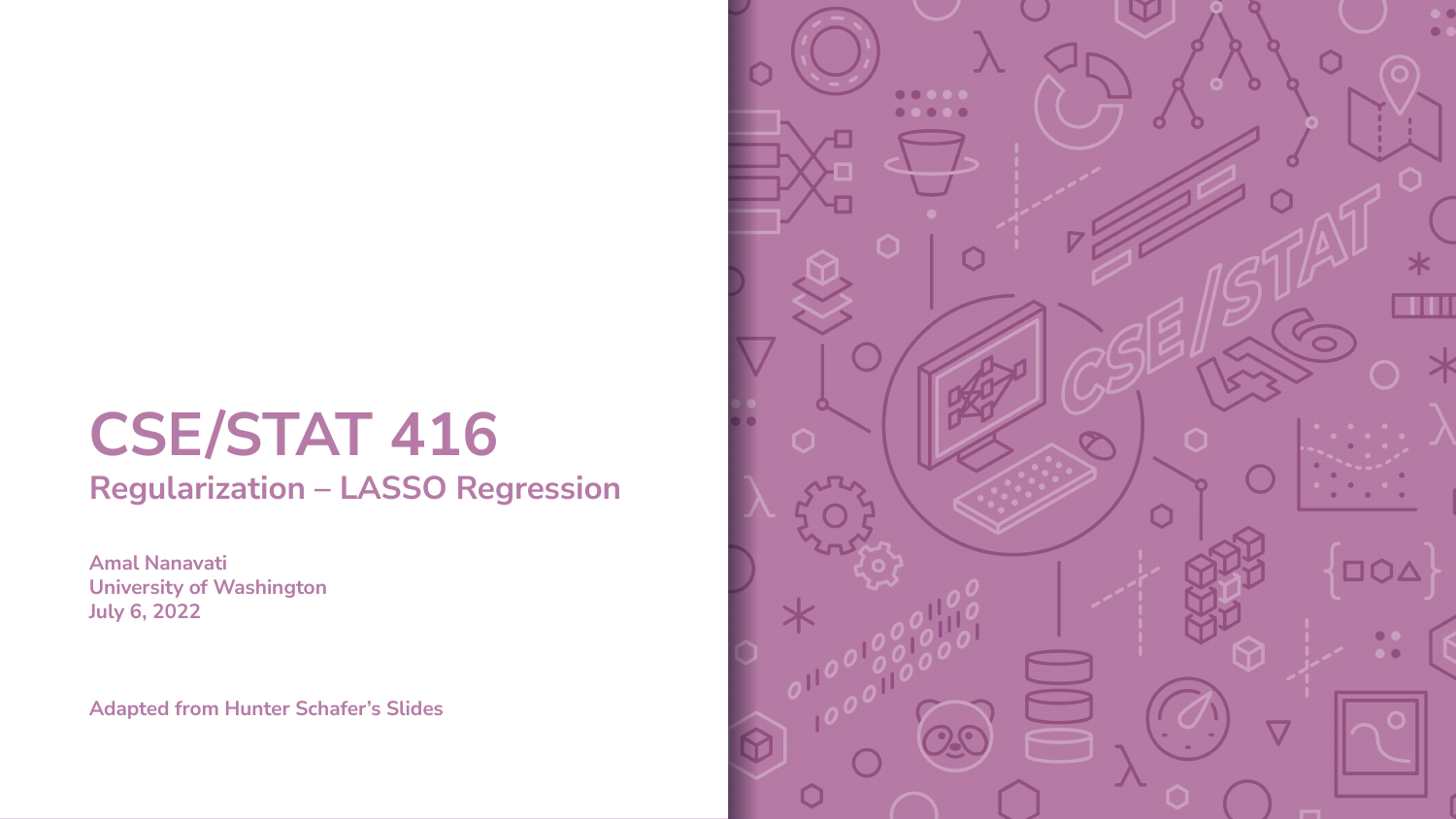

# CSE/STAT 416 Regularization – LASSO Regression Amal Nanavati University of Washington July 6, 2022 Adapted from Hunter Schafer’s Slides